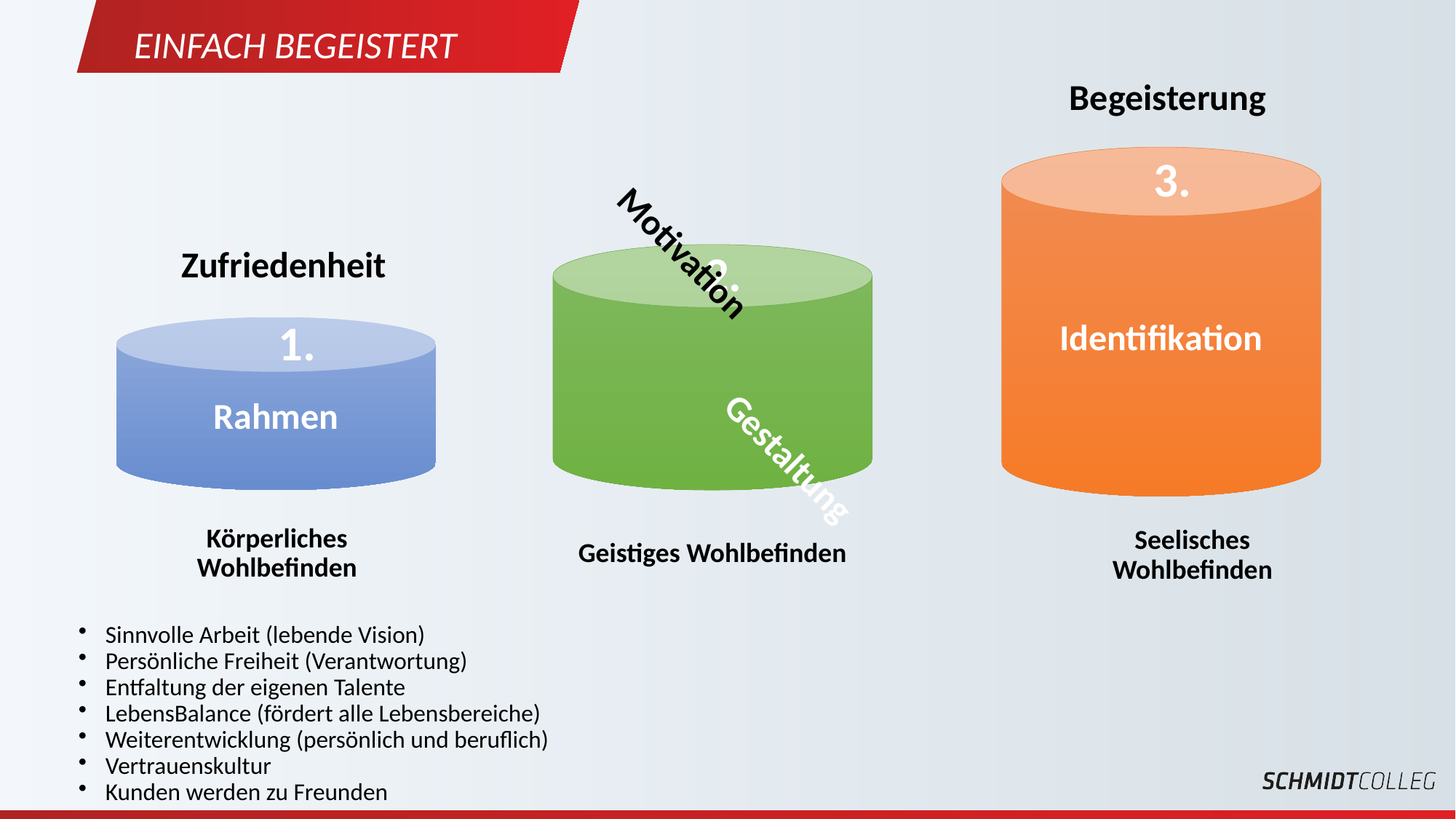

Einfach begeistert
Begeisterung

3.
    Motivation
Zufriedenheit
2.

Gestaltung
1.
Identifikation

Rahmen
Körperliches Wohlbefinden
Seelisches Wohlbefinden
Geistiges Wohlbefinden
Sinnvolle Arbeit (lebende Vision)
Persönliche Freiheit (Verantwortung)
Entfaltung der eigenen Talente
LebensBalance (fördert alle Lebensbereiche)
Weiterentwicklung (persönlich und beruflich)
Vertrauenskultur
Kunden werden zu Freunden